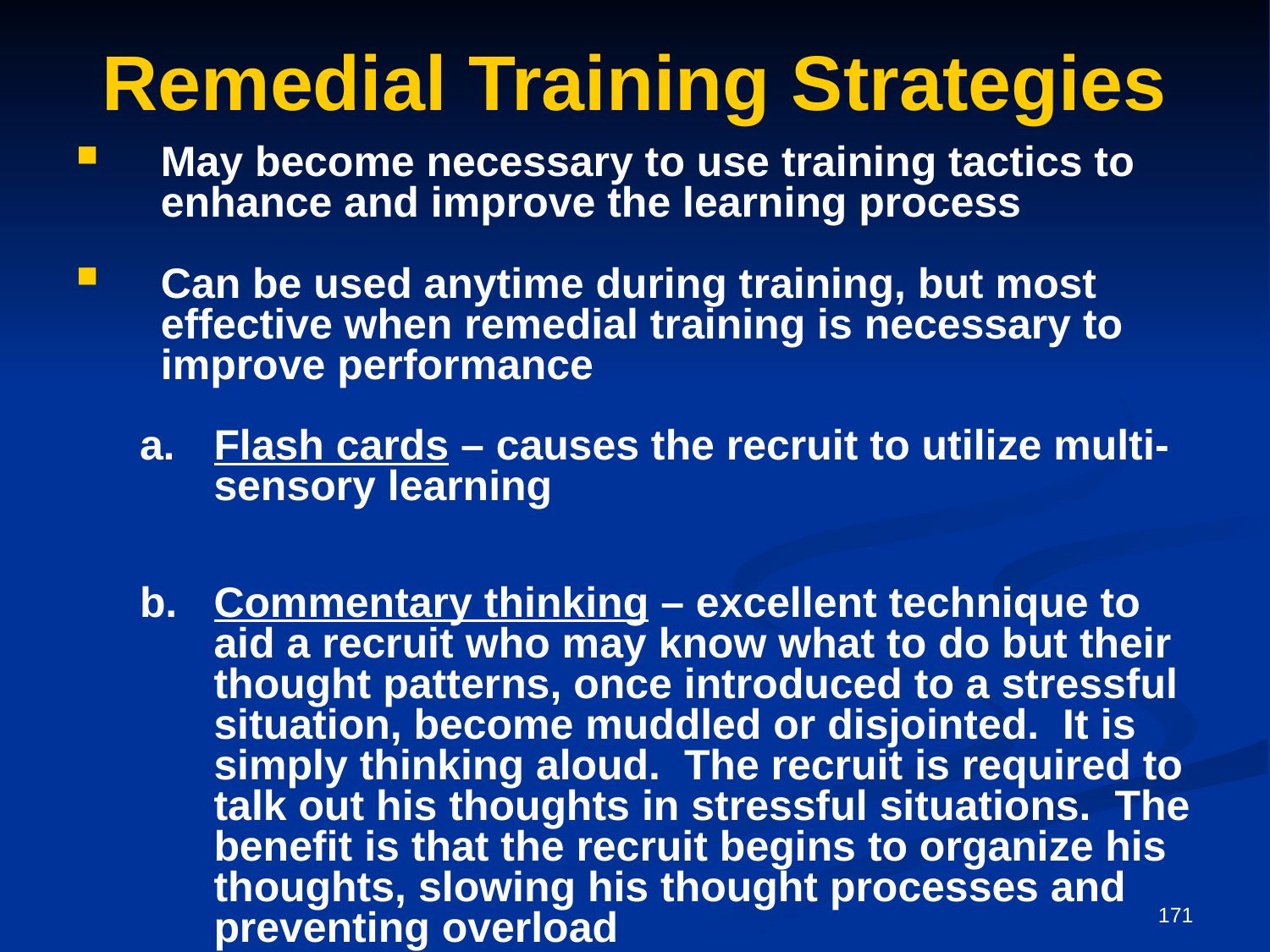

# Remedial Training Strategies
May become necessary to use training tactics to enhance and improve the learning process

Can be used anytime during training, but most effective when remedial training is necessary to improve performance

a. 	Flash cards – causes the recruit to utilize multi-sensory learning

b.	Commentary thinking – excellent technique to aid a recruit who may know what to do but their thought patterns, once introduced to a stressful situation, become muddled or disjointed.  It is simply thinking aloud.  The recruit is required to talk out his thoughts in stressful situations.  The benefit is that the recruit begins to organize his thoughts, slowing his thought processes and preventing overload

171